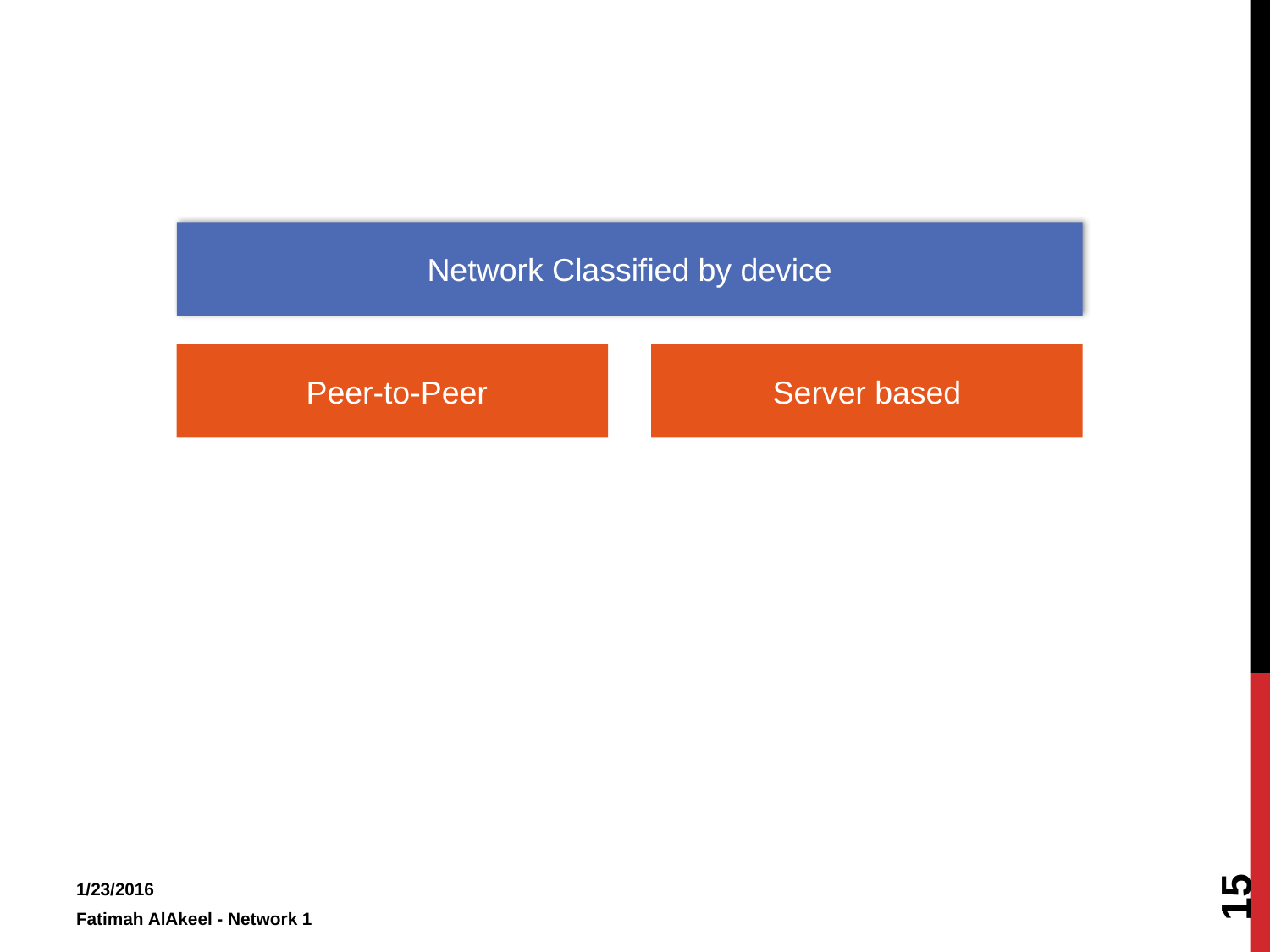

Network Classified by device
Peer-to-Peer
Server based
15
1/23/2016
Fatimah AlAkeel - Network 1